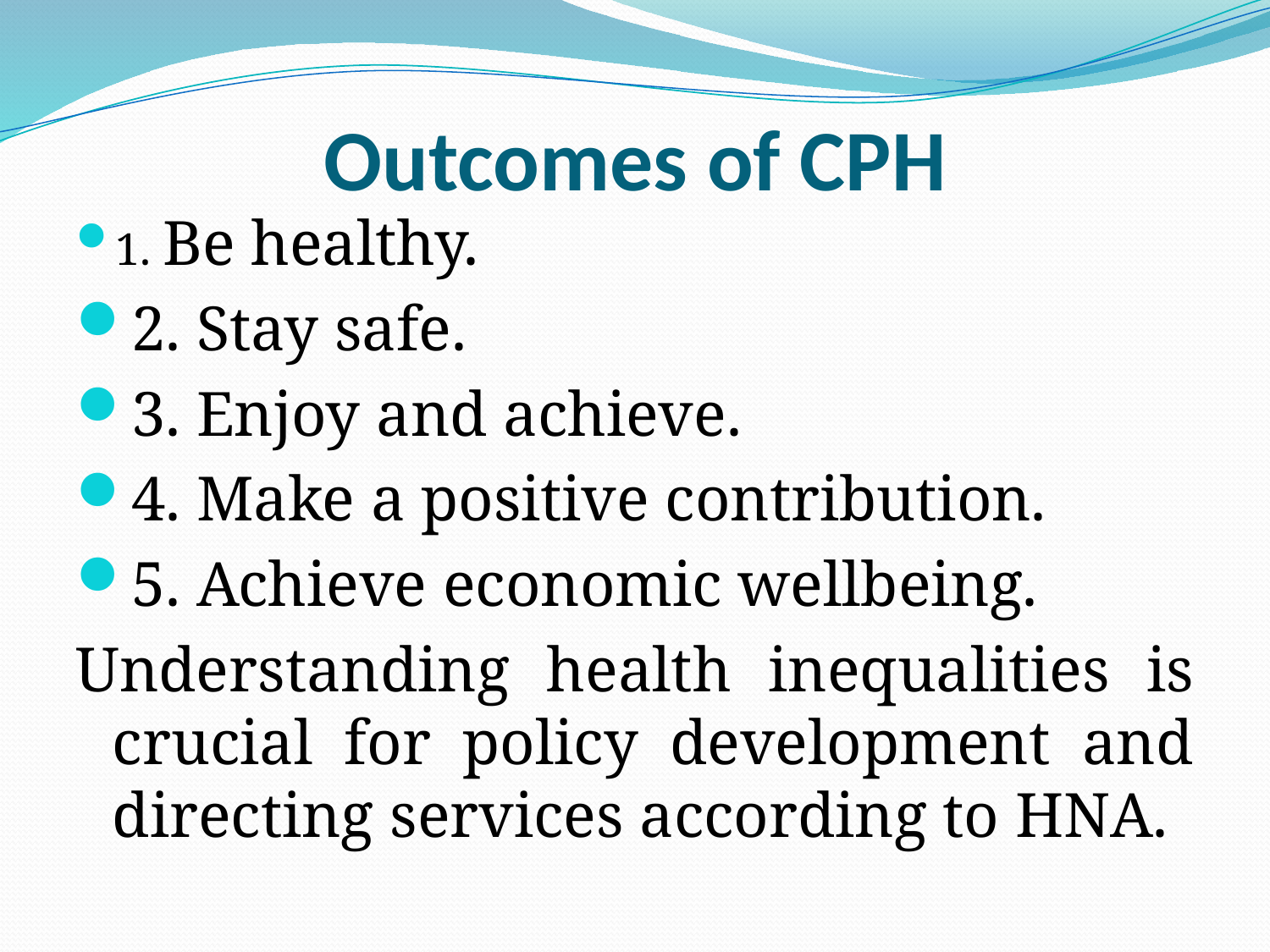

# Outcomes of CPH
1. Be healthy.
2. Stay safe.
3. Enjoy and achieve.
4. Make a positive contribution.
5. Achieve economic wellbeing.
Understanding health inequalities is crucial for policy development and directing services according to HNA.